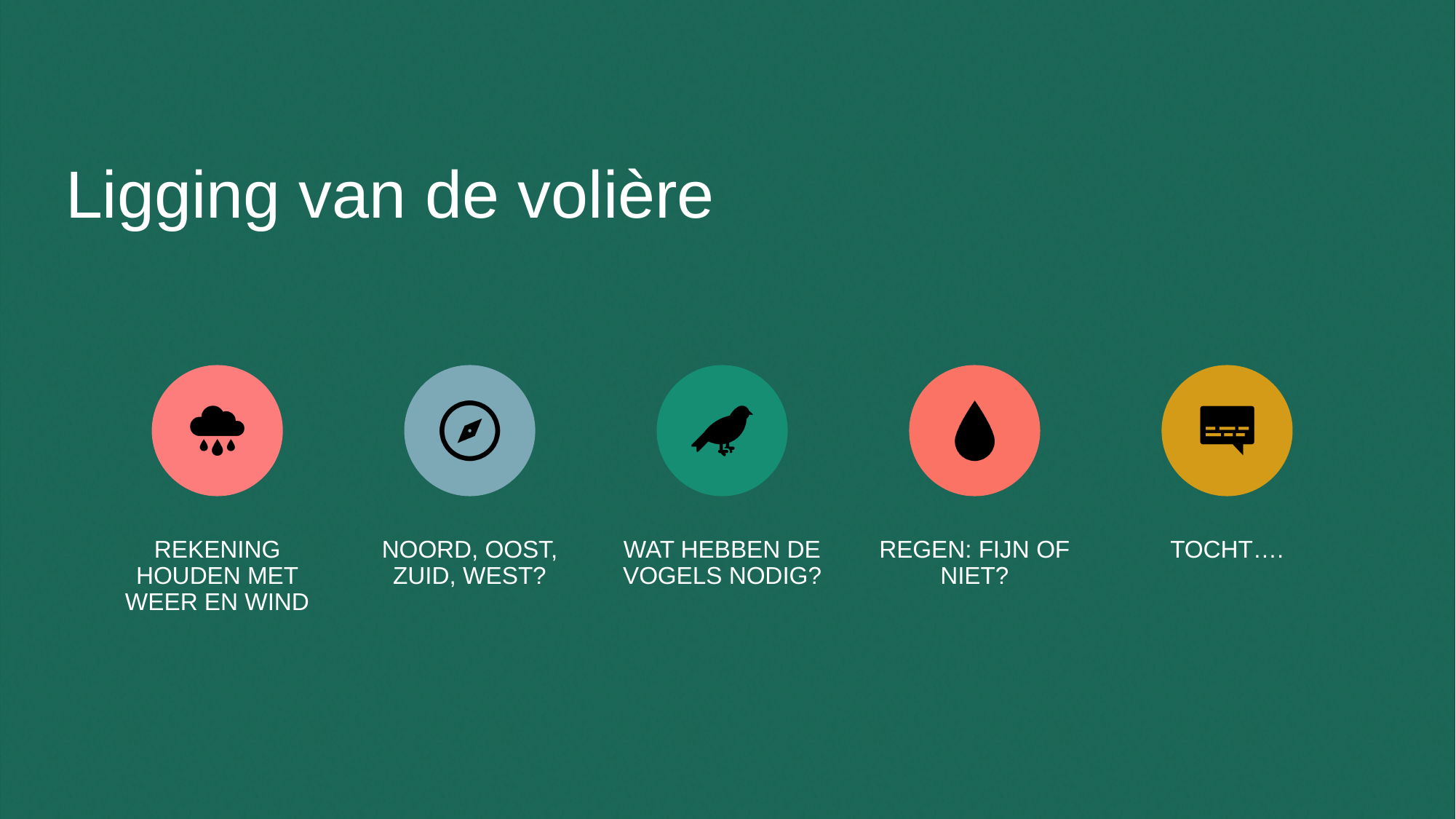

# Ligging van de volière
Rekening houden met weer en wind
Noord, Oost, Zuid, West?
Wat hebben de vogels nodig?
Regen: fijn of niet?
Tocht….